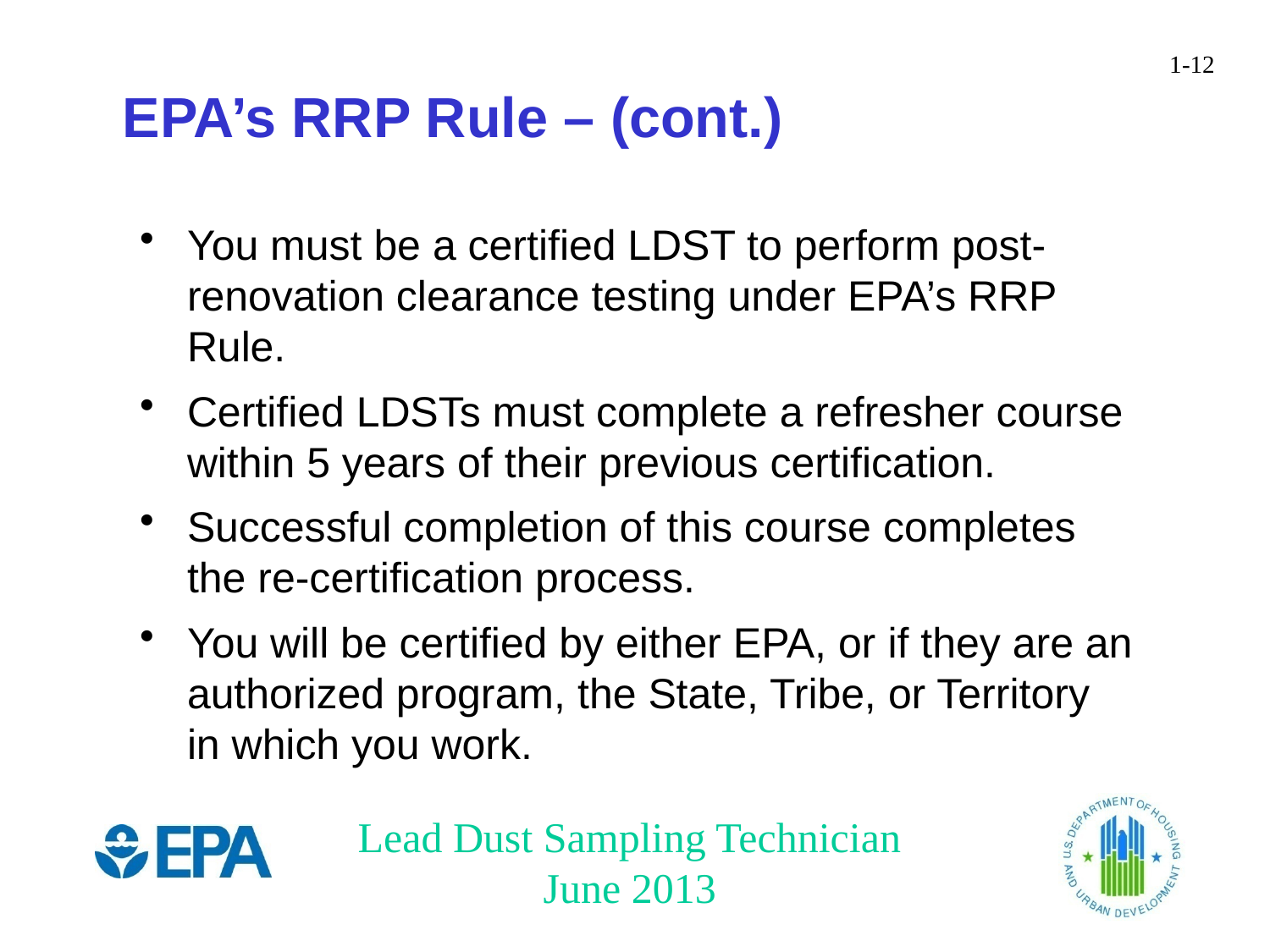

EPA’s RRP Rule – (cont.)
You must be a certified LDST to perform post-renovation clearance testing under EPA’s RRP Rule.
Certified LDSTs must complete a refresher course within 5 years of their previous certification.
Successful completion of this course completes the re-certification process.
You will be certified by either EPA, or if they are an authorized program, the State, Tribe, or Territory in which you work.